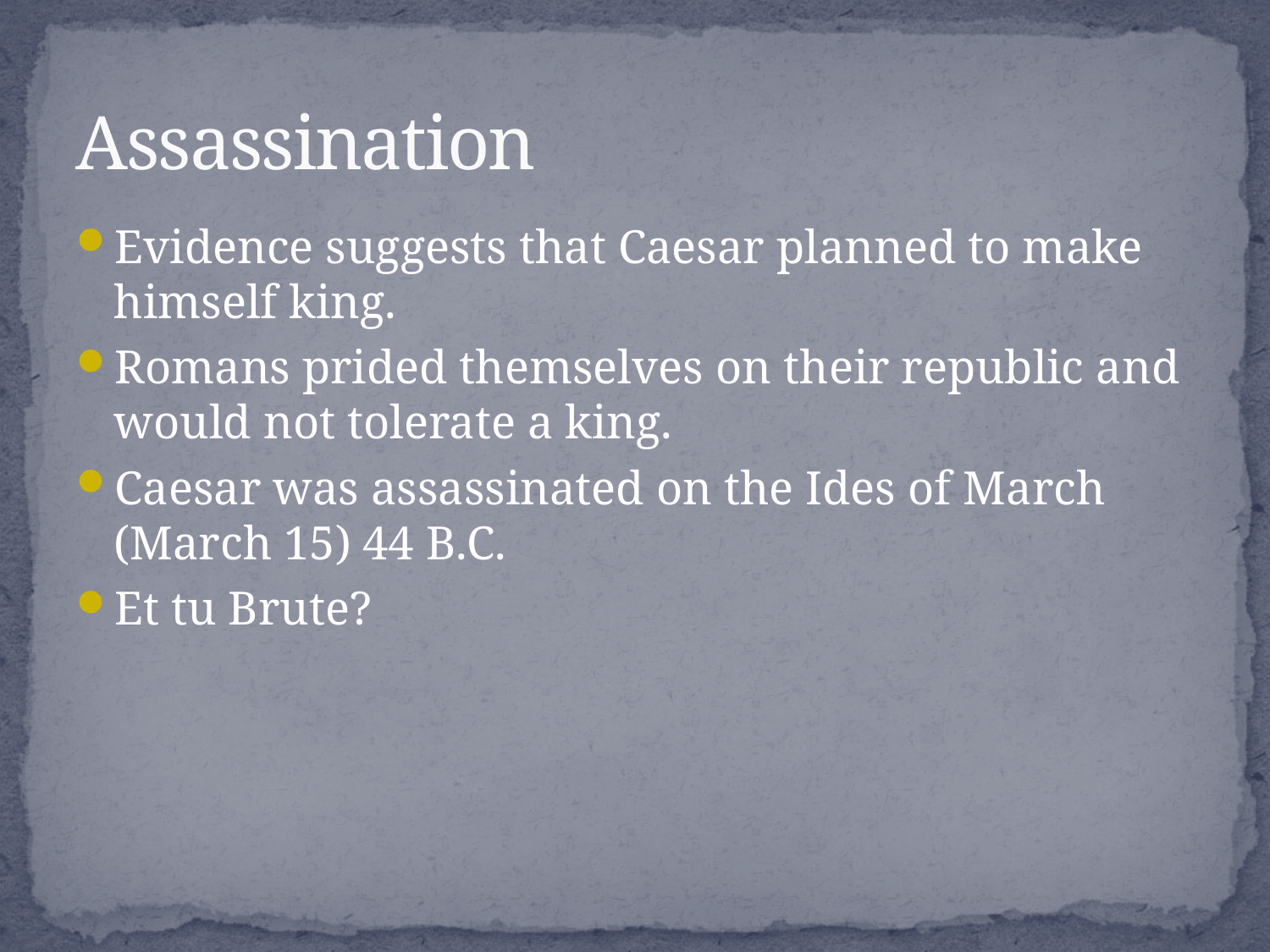

# Assassination
Evidence suggests that Caesar planned to make himself king.
Romans prided themselves on their republic and would not tolerate a king.
Caesar was assassinated on the Ides of March (March 15) 44 B.C.
Et tu Brute?